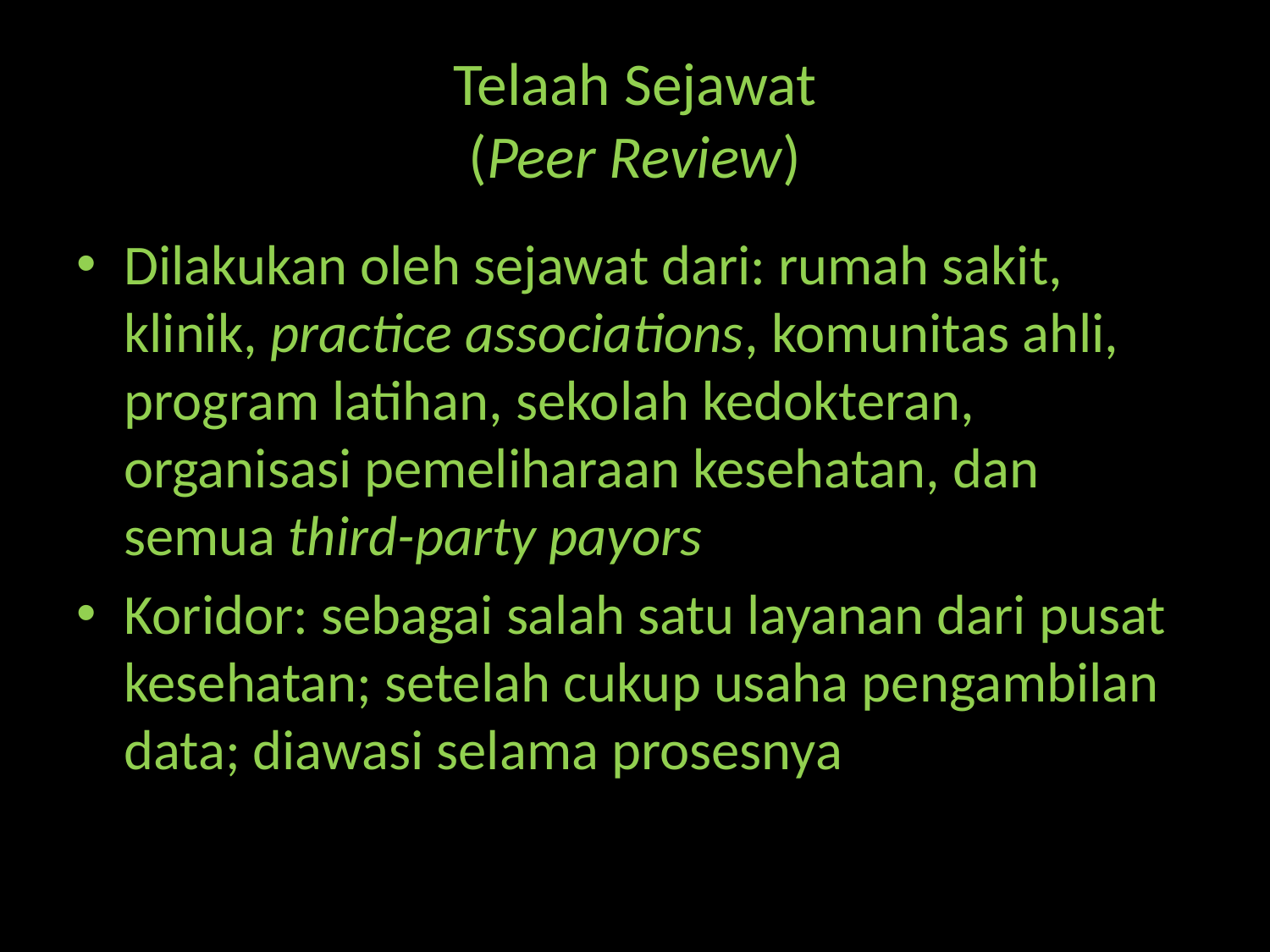

# Telaah Sejawat (Peer Review)
Dilakukan oleh sejawat dari: rumah sakit, klinik, practice associations, komunitas ahli, program latihan, sekolah kedokteran, organisasi pemeliharaan kesehatan, dan semua third-party payors
Koridor: sebagai salah satu layanan dari pusat kesehatan; setelah cukup usaha pengambilan data; diawasi selama prosesnya